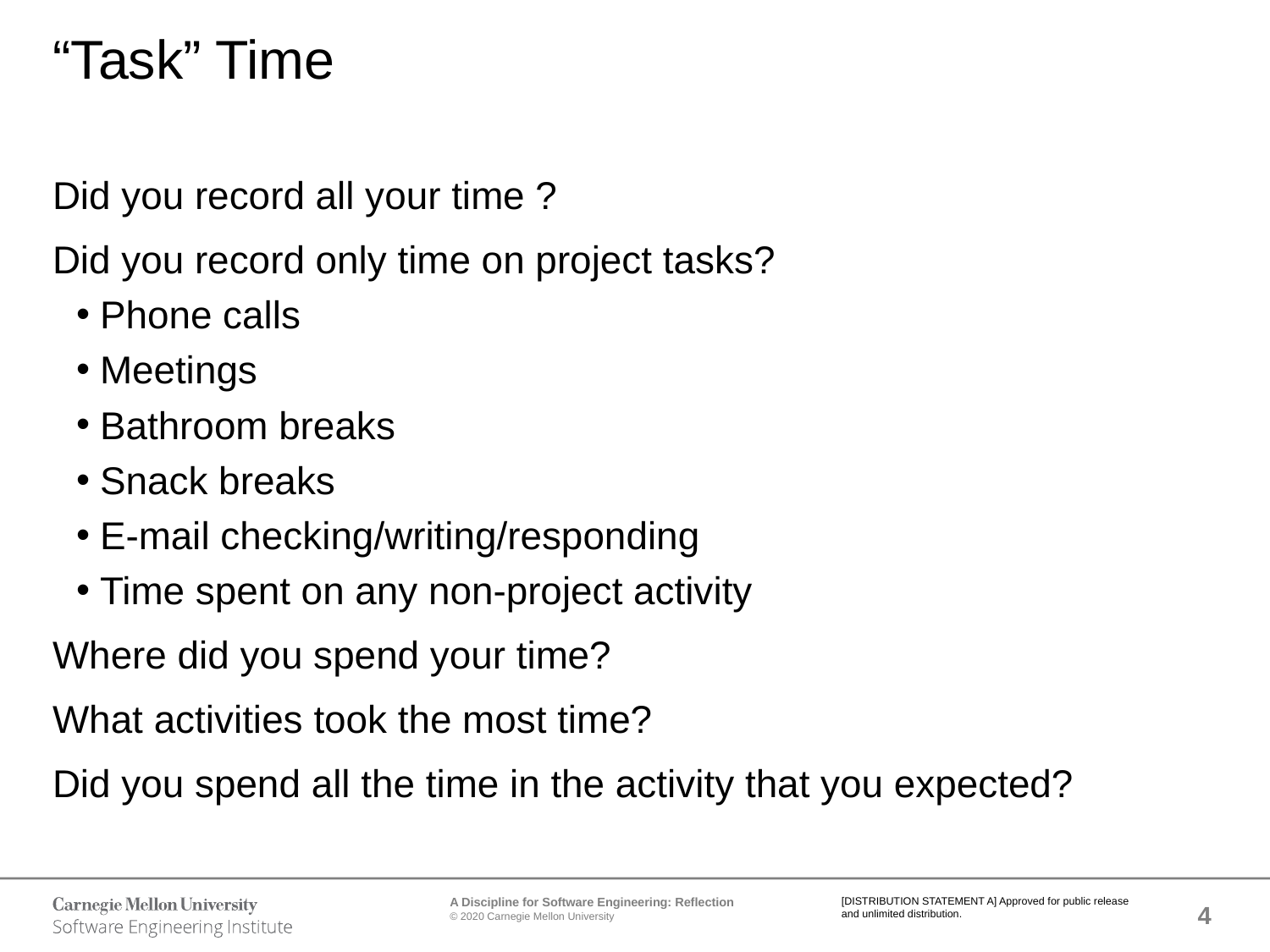

# “Task” Time
Did you record all your time ?
Did you record only time on project tasks?
Phone calls
Meetings
Bathroom breaks
Snack breaks
E-mail checking/writing/responding
Time spent on any non-project activity
Where did you spend your time?
What activities took the most time?
Did you spend all the time in the activity that you expected?